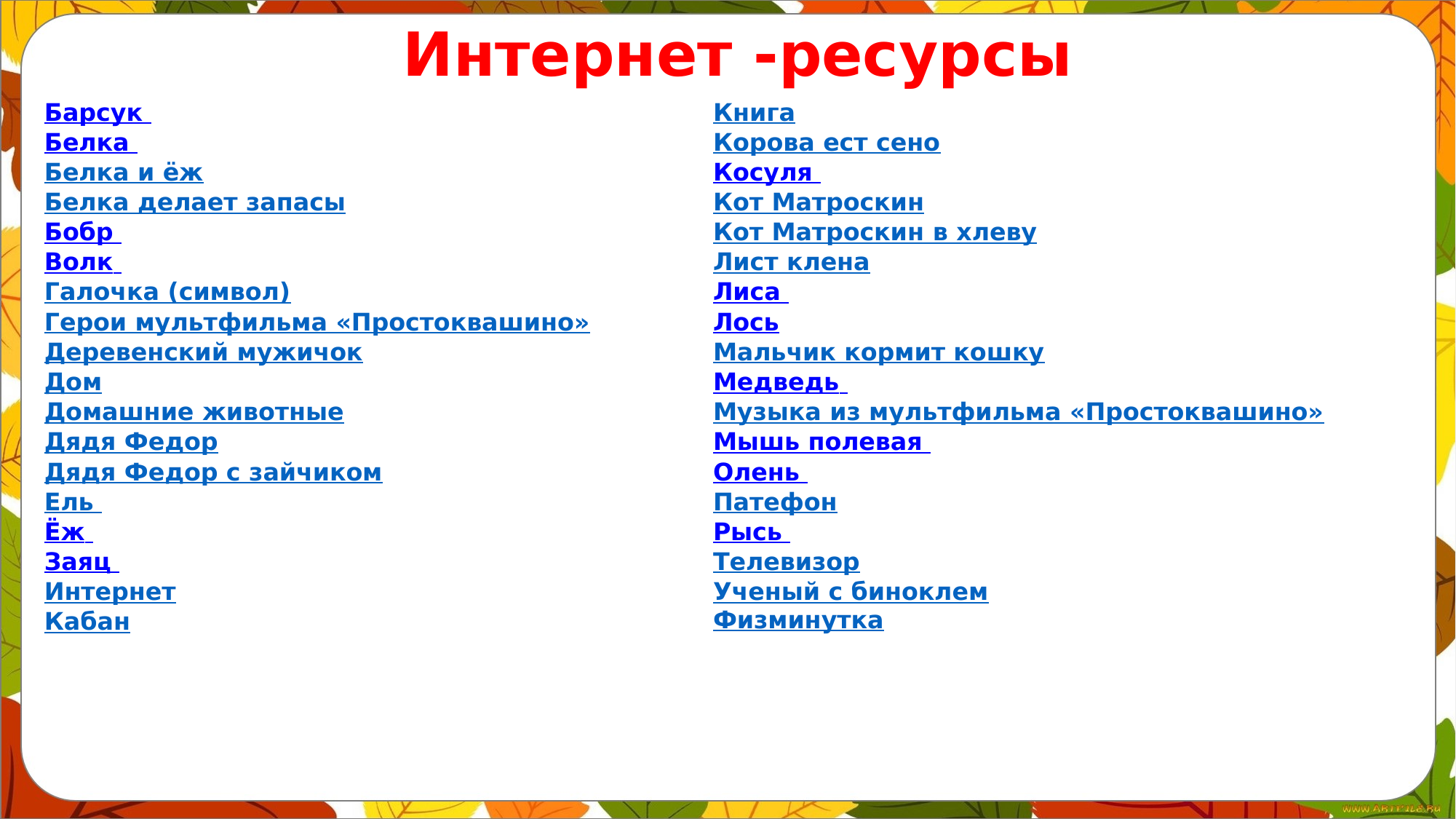

Интернет -ресурсы
| Барсук Белка Белка и ёж Белка делает запасы Бобр Волк Галочка (символ) Герои мультфильма «Простоквашино» Деревенский мужичок Дом Домашние животные Дядя Федор Дядя Федор с зайчиком Ель Ёж Заяц Интернет Кабан | Книга Корова ест сено Косуля Кот Матроскин Кот Матроскин в хлеву Лист клена Лиса Лось Мальчик кормит кошку Медведь Музыка из мультфильма «Простоквашино» Мышь полевая Олень Патефон Рысь Телевизор Ученый с биноклем Физминутка |
| --- | --- |